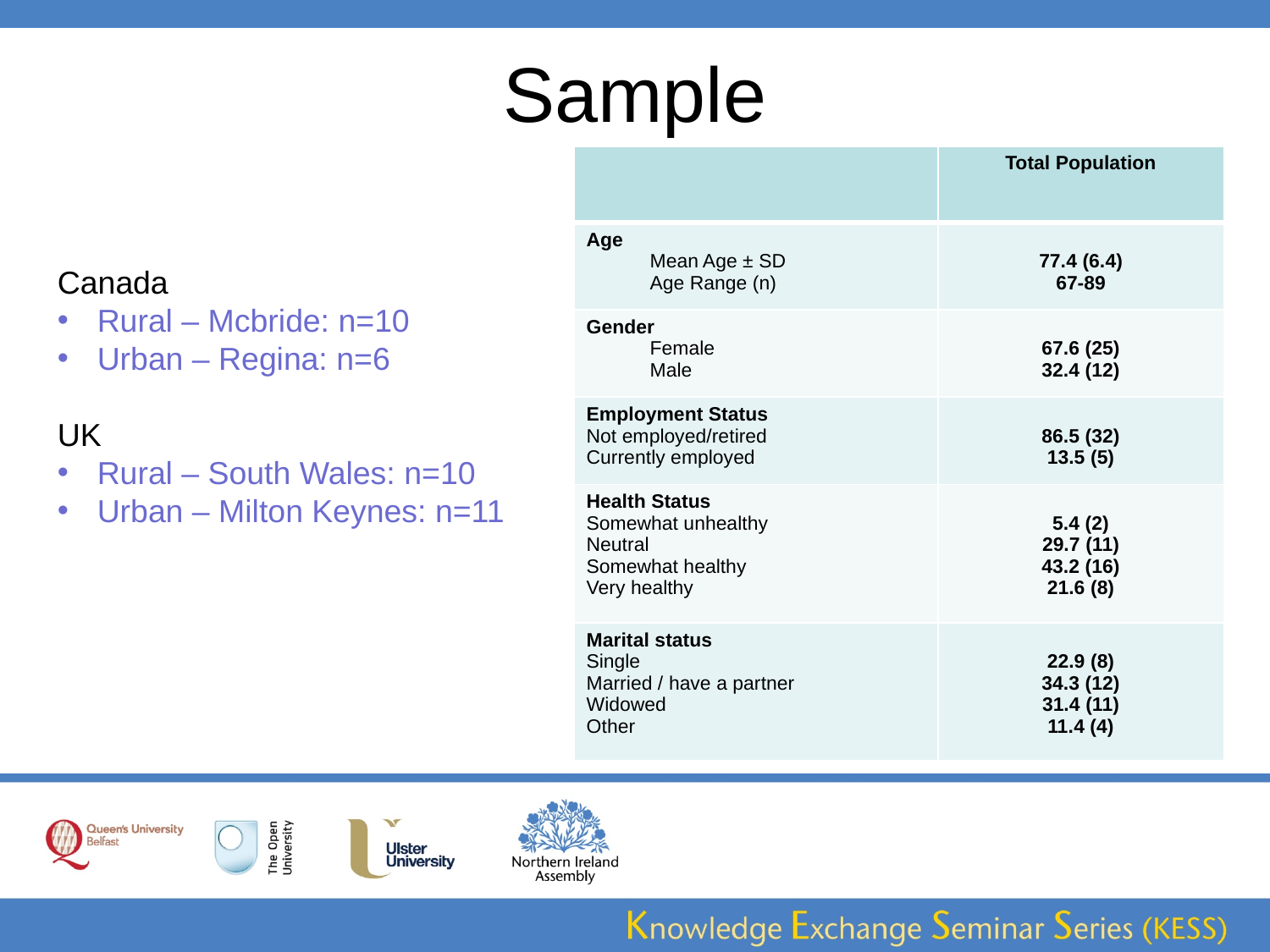

# Sample
|  | Total Population |
| --- | --- |
| Age Mean Age ± SD Age Range (n) | 77.4 (6.4) 67-89 |
| Gender Female Male | 67.6 (25) 32.4 (12) |
| Employment Status Not employed/retired Currently employed | 86.5 (32) 13.5 (5) |
| Health Status Somewhat unhealthy Neutral Somewhat healthy Very healthy | 5.4 (2) 29.7 (11) 43.2 (16) 21.6 (8) |
| Marital status Single Married / have a partner Widowed Other | 22.9 (8) 34.3 (12) 31.4 (11) 11.4 (4) |
Canada
Rural – Mcbride: n=10
Urban – Regina: n=6

UK
Rural – South Wales: n=10
Urban – Milton Keynes: n=11